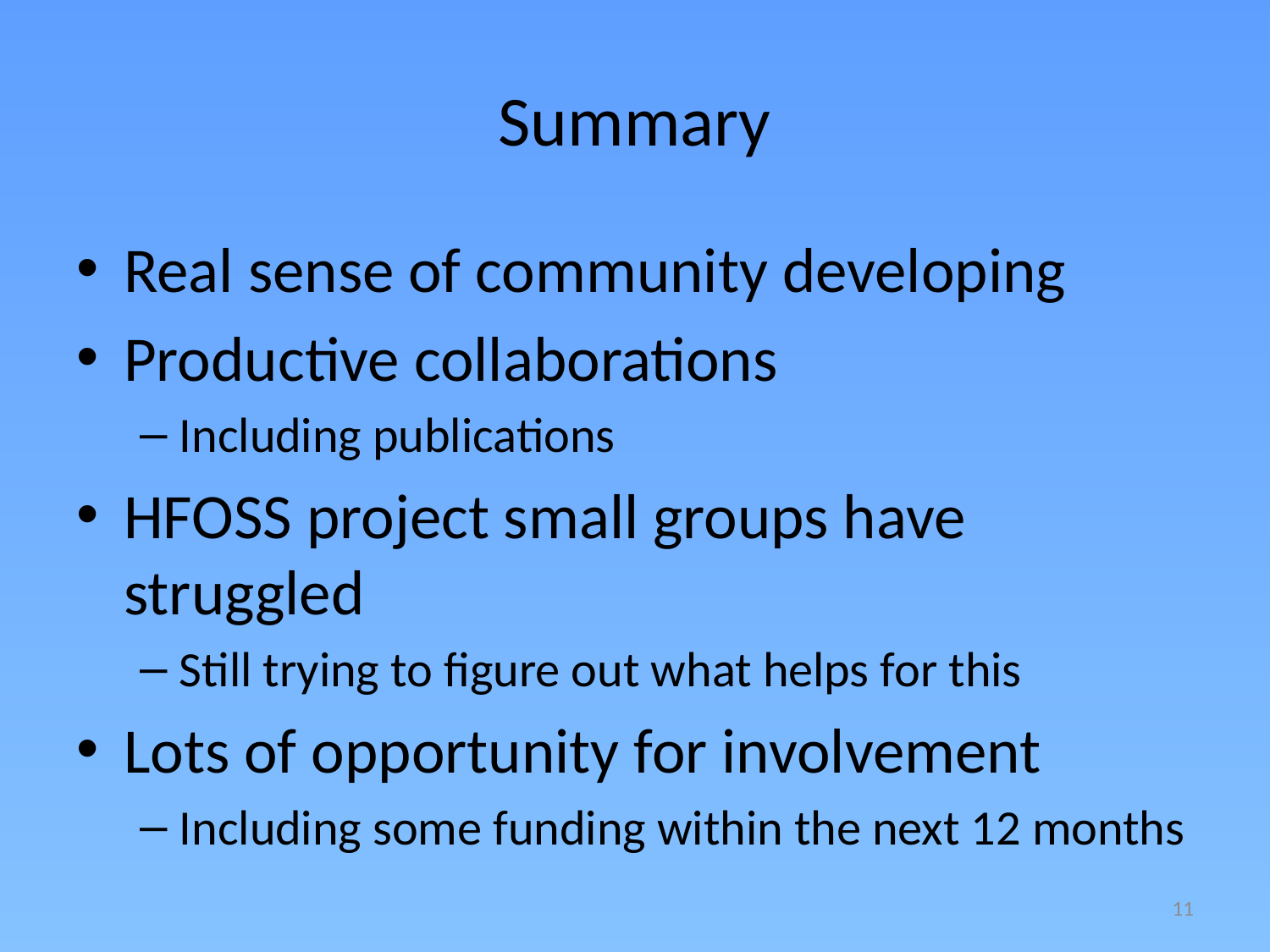

# Summary
Real sense of community developing
Productive collaborations
Including publications
HFOSS project small groups have struggled
Still trying to figure out what helps for this
Lots of opportunity for involvement
Including some funding within the next 12 months
11